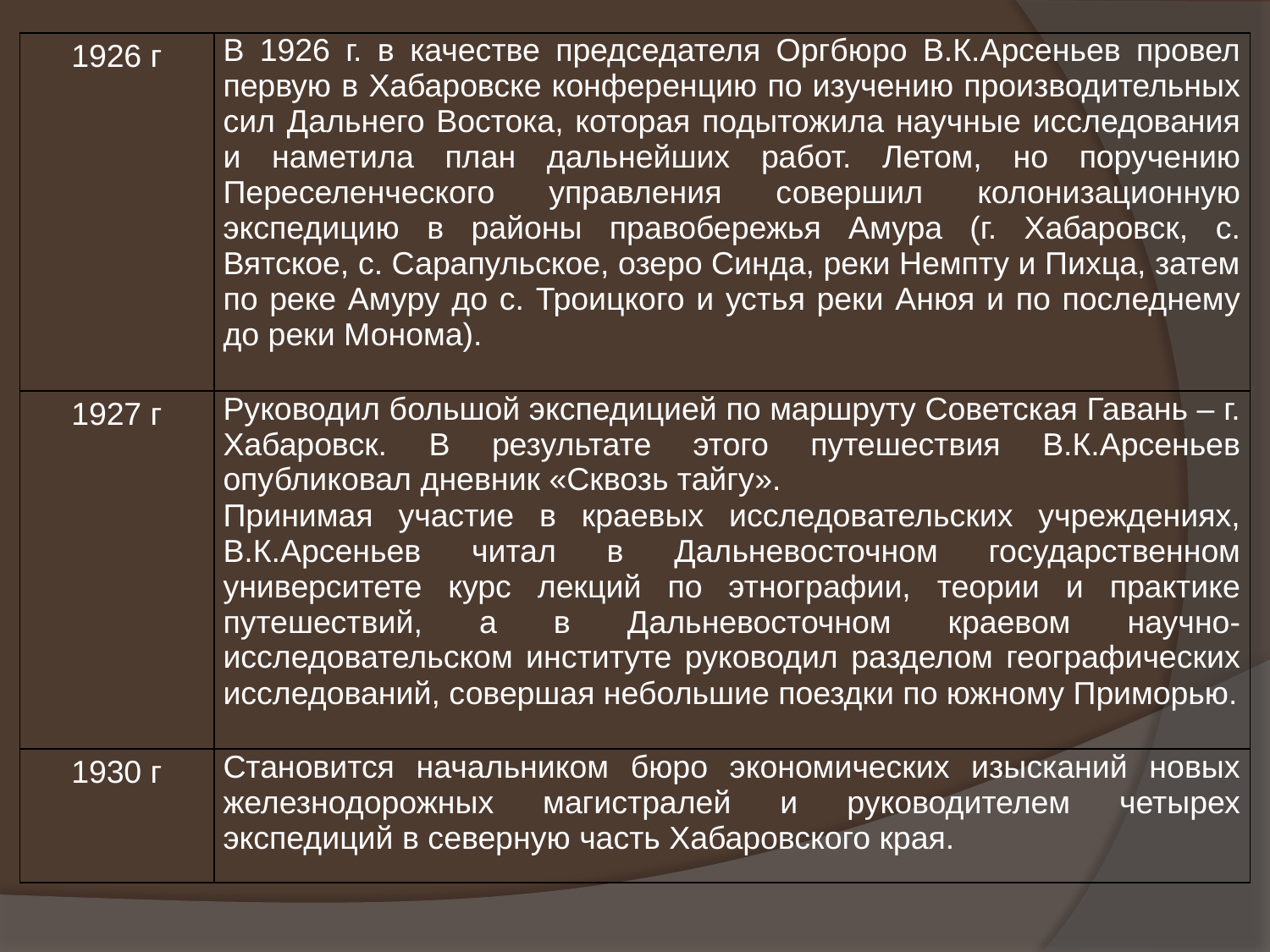

| 1926 г | В 1926 г. в качестве председателя Оргбюро В.К.Арсеньев провел первую в Хабаровске конференцию по изучению производительных сил Дальнего Востока, которая подытожила научные исследования и наметила план дальнейших работ. Летом, но поручению Переселенческого управления совершил колонизационную экспедицию в районы правобережья Амура (г. Хабаровск, с. Вятское, с. Сарапульское, озеро Синда, реки Немпту и Пихца, затем по реке Амуру до с. Троицкого и устья реки Анюя и по последнему до реки Монома). |
| --- | --- |
| 1927 г | Руководил большой экспедицией по маршруту Советская Гавань – г. Хабаровск. В результате этого путешествия В.К.Арсеньев опубликовал дневник «Сквозь тайгу». Принимая участие в краевых исследовательских учреждениях, В.К.Арсеньев читал в Дальневосточном государственном университете курс лекций по этнографии, теории и практике путешествий, а в Дальневосточном краевом научно-исследовательском институте руководил разделом географических исследований, совершая небольшие поездки по южному Приморью. |
| 1930 г | Становится начальником бюро экономических изысканий новых железнодорожных магистралей и руководителем четырех экспедиций в северную часть Хабаровского края. |